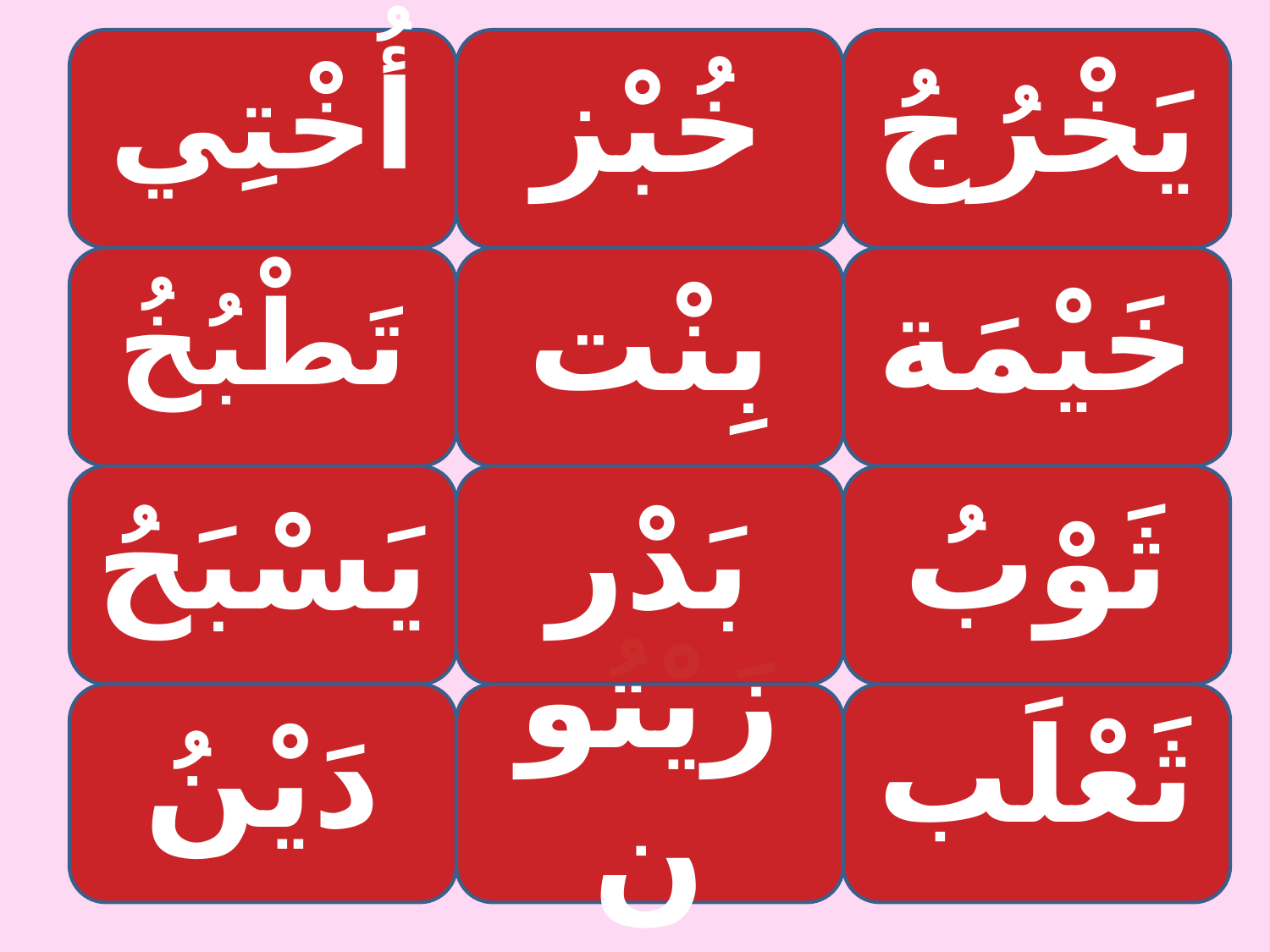

أُخْتِي

خُبْز

يَخْرُجُ

تَطْبُخُ

بِنْت

خَيْمَة

يَسْبَحُ

بَدْر

ثَوْبُ

دَيْنُ

زَيْتُون

ثَعْلَب